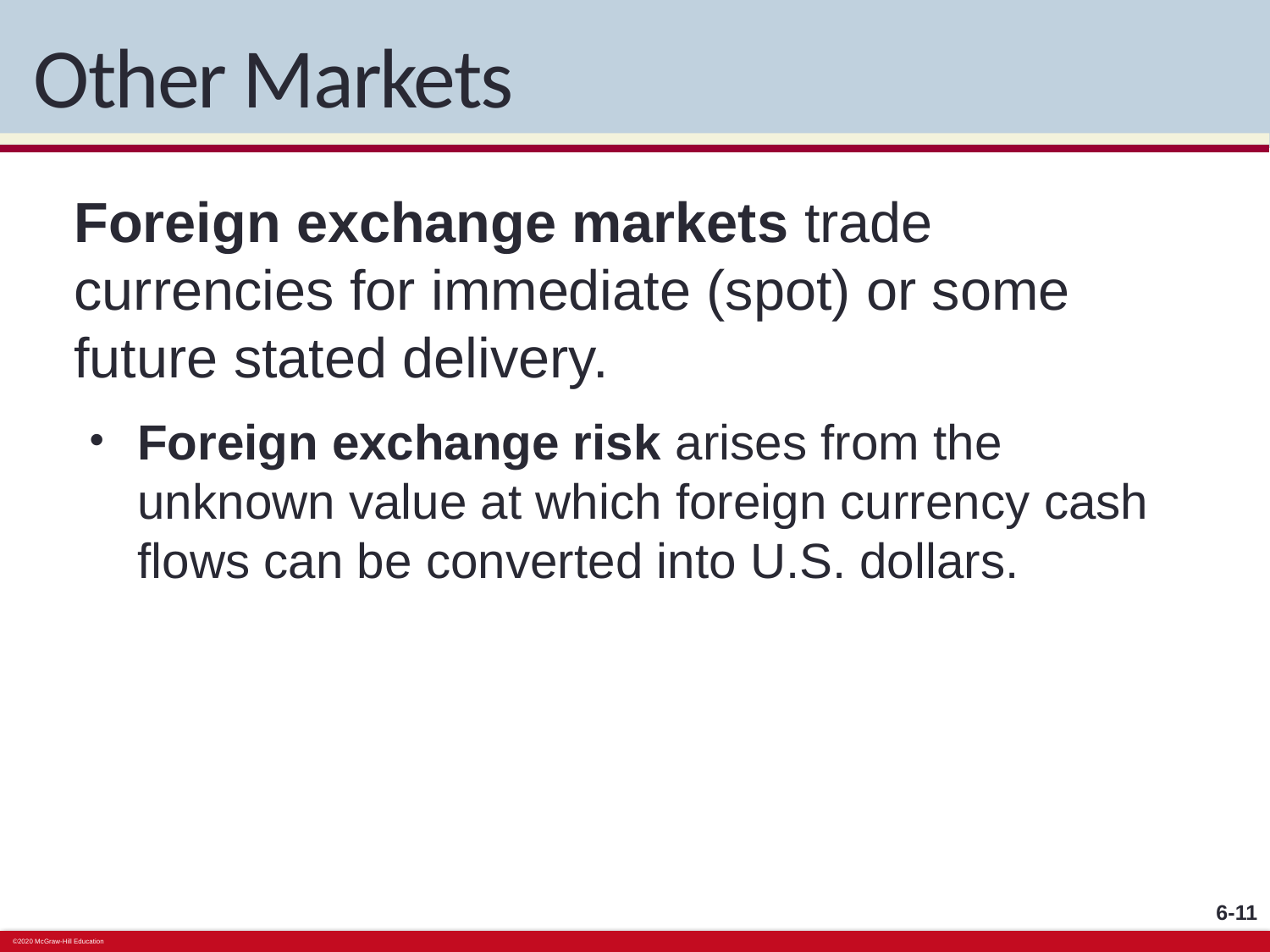

# Other Markets
Foreign exchange markets trade currencies for immediate (spot) or some future stated delivery.
Foreign exchange risk arises from the unknown value at which foreign currency cash flows can be converted into U.S. dollars.